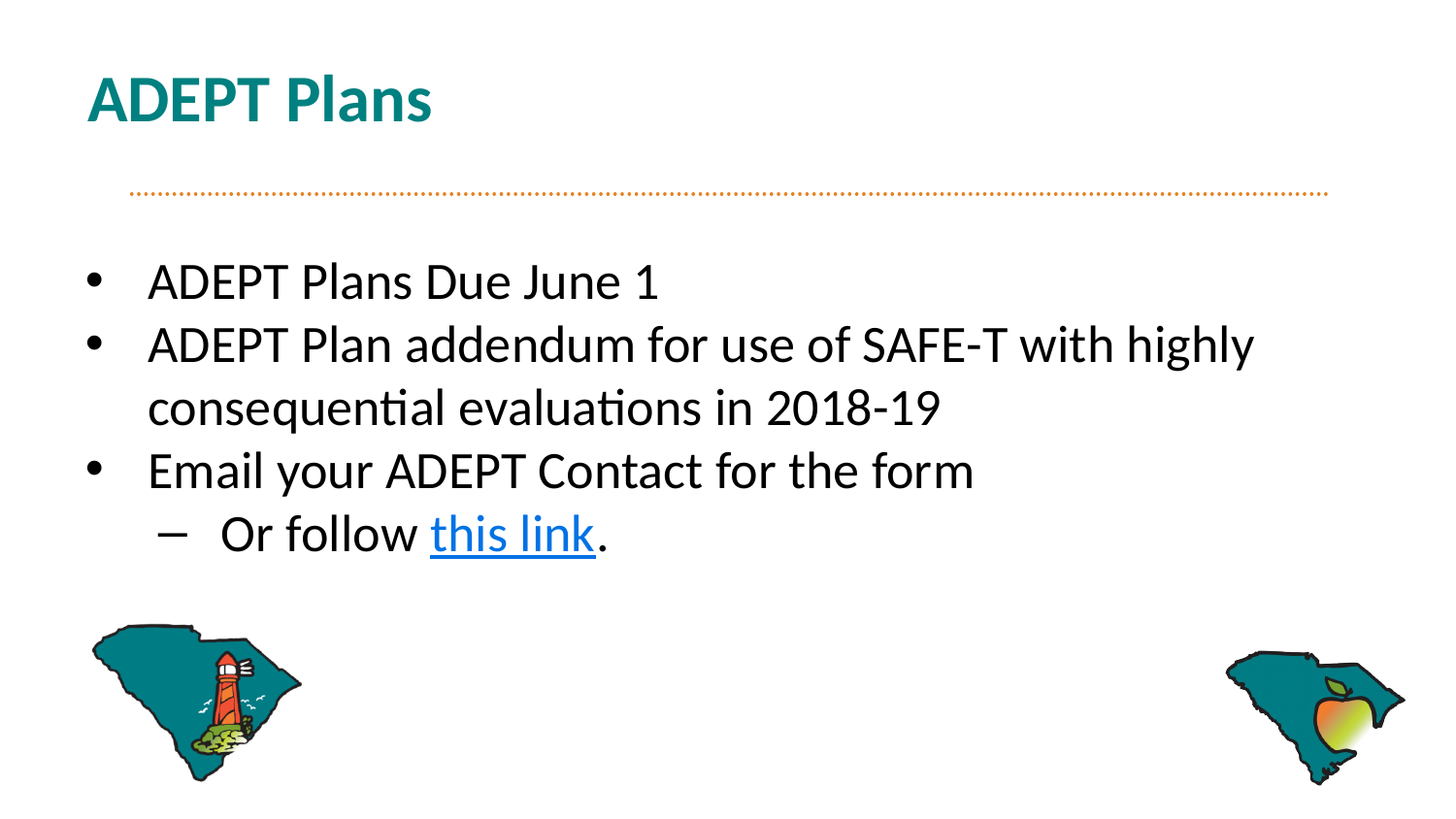

# ADEPT Plans
ADEPT Plans Due June 1
ADEPT Plan addendum for use of SAFE-T with highly consequential evaluations in 2018-19
Email your ADEPT Contact for the form
Or follow this link.